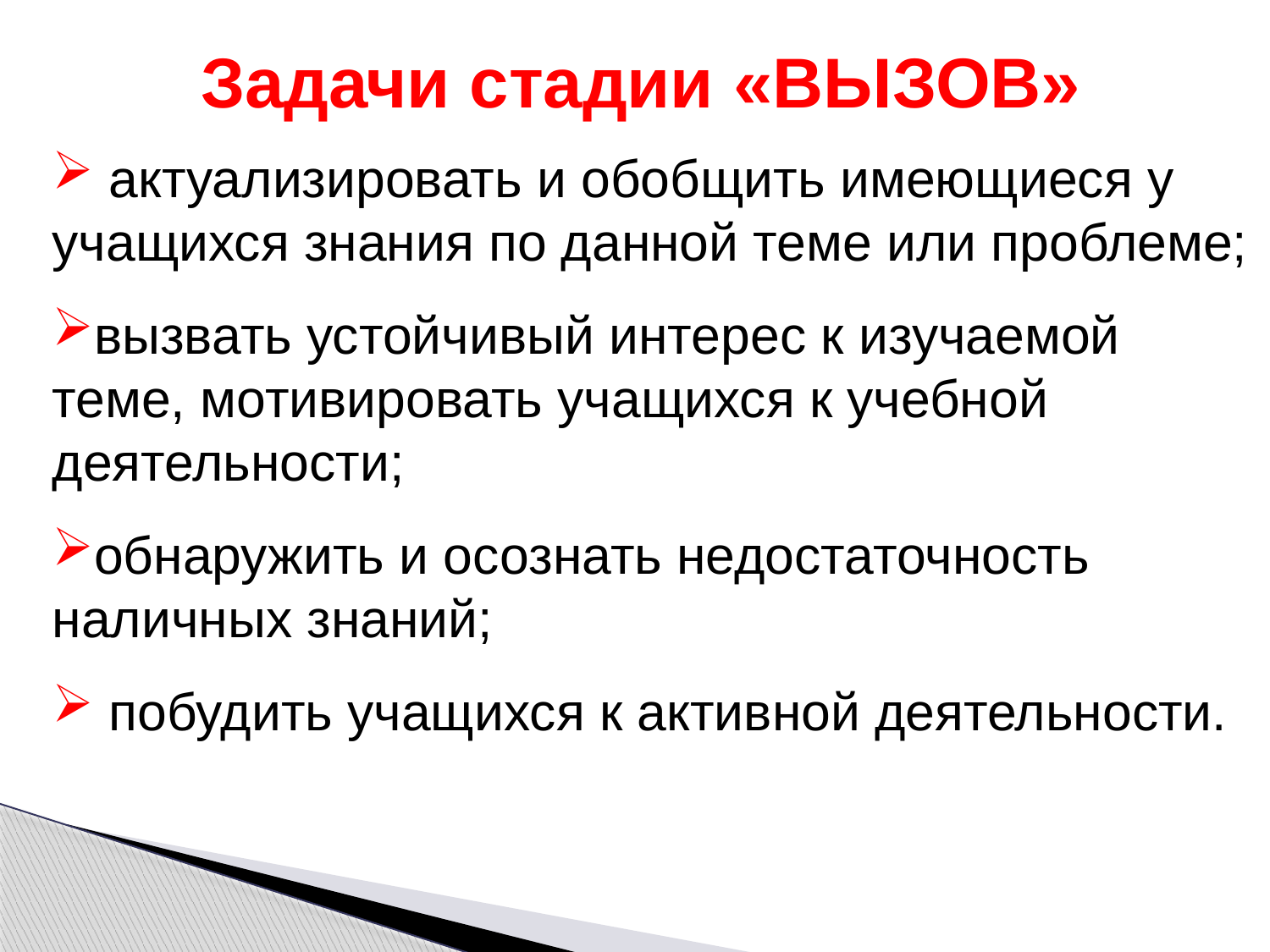

# Задачи стадии «ВЫЗОВ»
 актуализировать и обобщить имеющиеся у учащихся знания по данной теме или проблеме;

вызвать устойчивый интерес к изучаемой теме, мотивировать учащихся к учебной деятельности;

обнаружить и осознать недостаточность наличных знаний;

 побудить учащихся к активной деятельности.